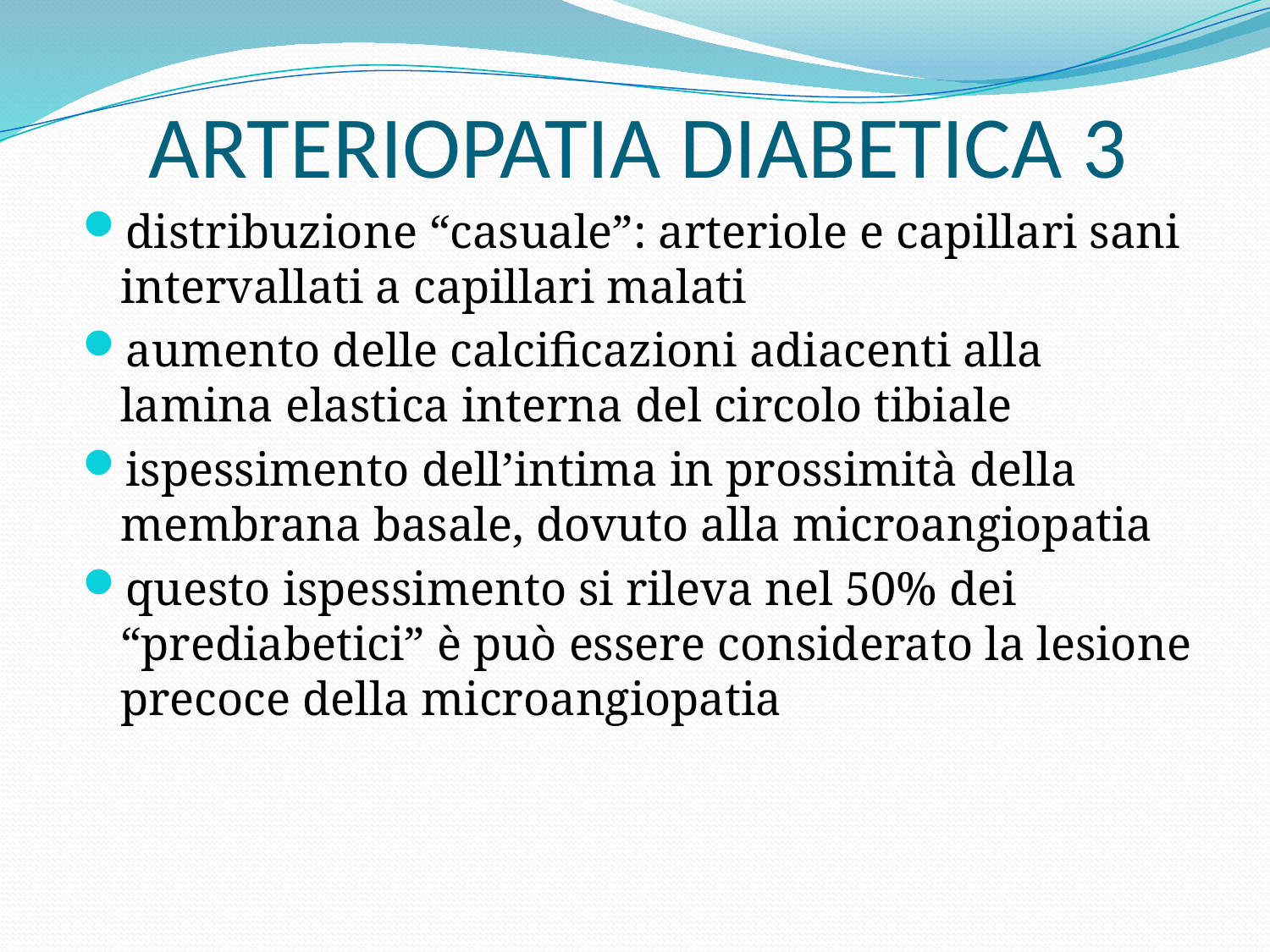

# ARTERIOPATIA DIABETICA 3
distribuzione “casuale”: arteriole e capillari sani intervallati a capillari malati
aumento delle calcificazioni adiacenti alla lamina elastica interna del circolo tibiale
ispessimento dell’intima in prossimità della membrana basale, dovuto alla microangiopatia
questo ispessimento si rileva nel 50% dei “prediabetici” è può essere considerato la lesione precoce della microangiopatia